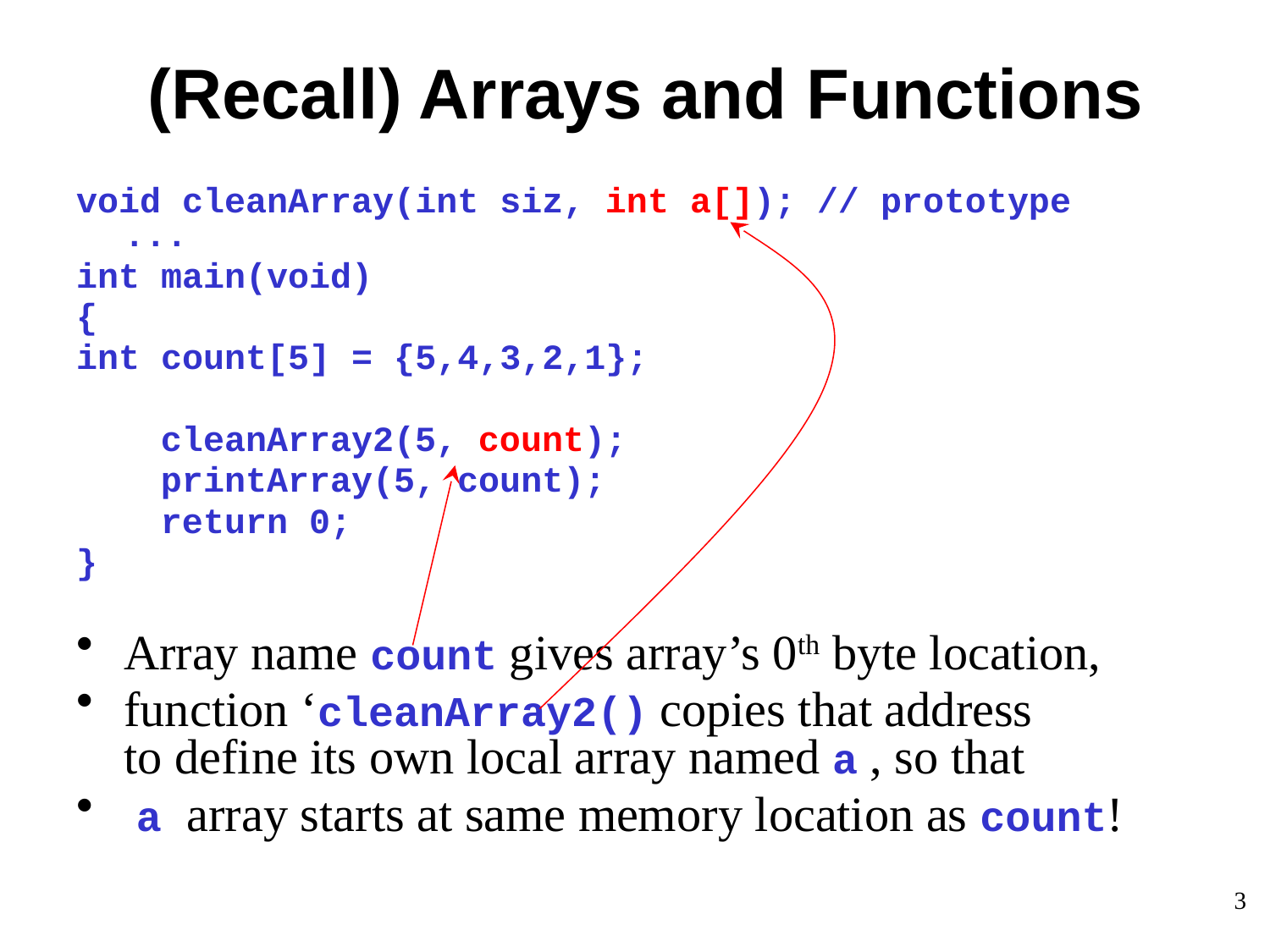

# (Recall) Arrays and Functions
void cleanArray(int siz, int a[]); // prototype
...
int main(void)
{
int count[5] = {5,4,3,2,1};

    cleanArray2(5, count);
    printArray(5, count);
    return 0;
}

Array name count gives array’s 0th byte location,
function ‘cleanArray2() copies that address
to define its own local array named a , so that
 a array starts at same memory location as count!

3